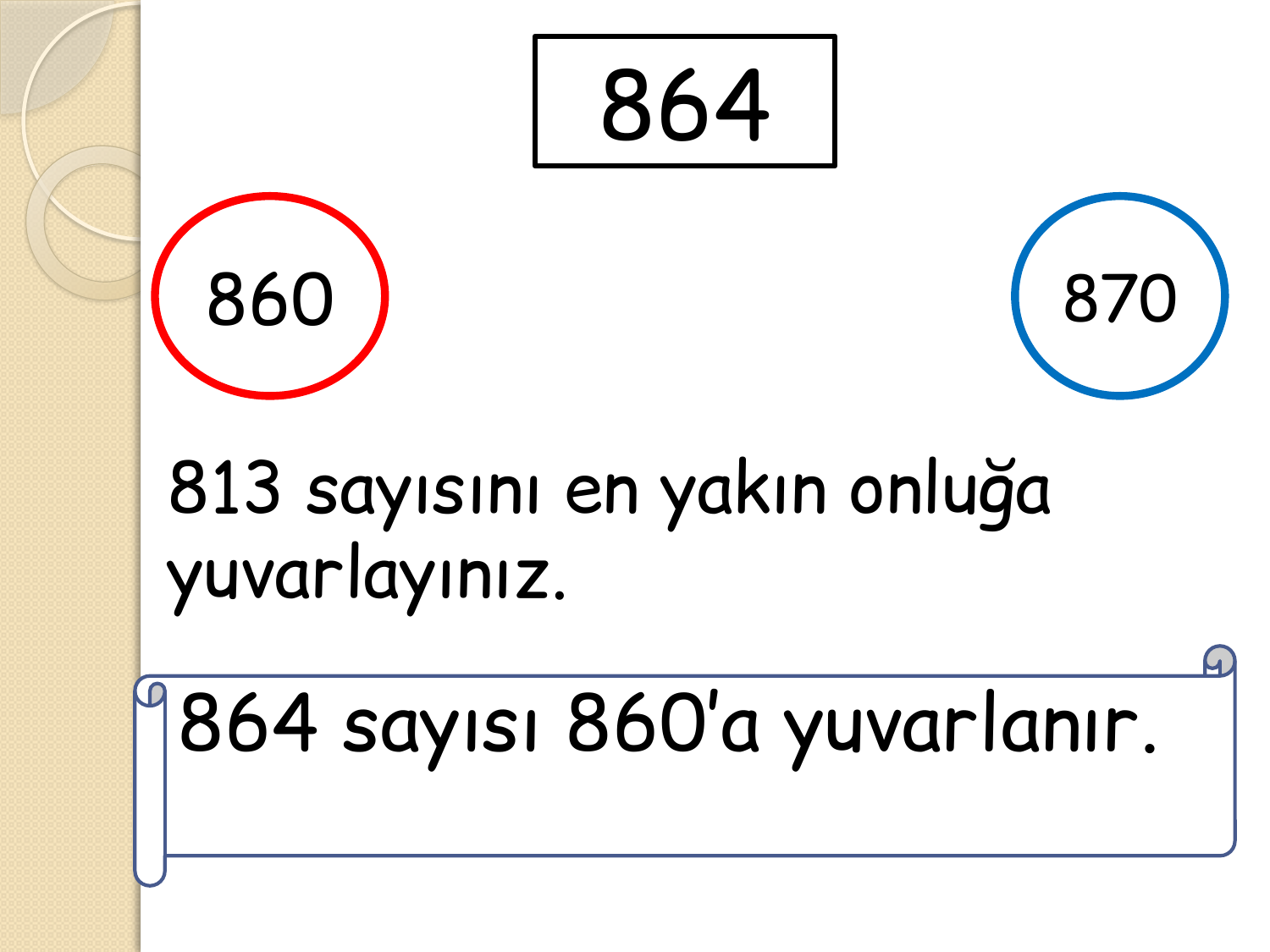

864
860
870
813 sayısını en yakın onluğa yuvarlayınız.
864 sayısı 860’a yuvarlanır.